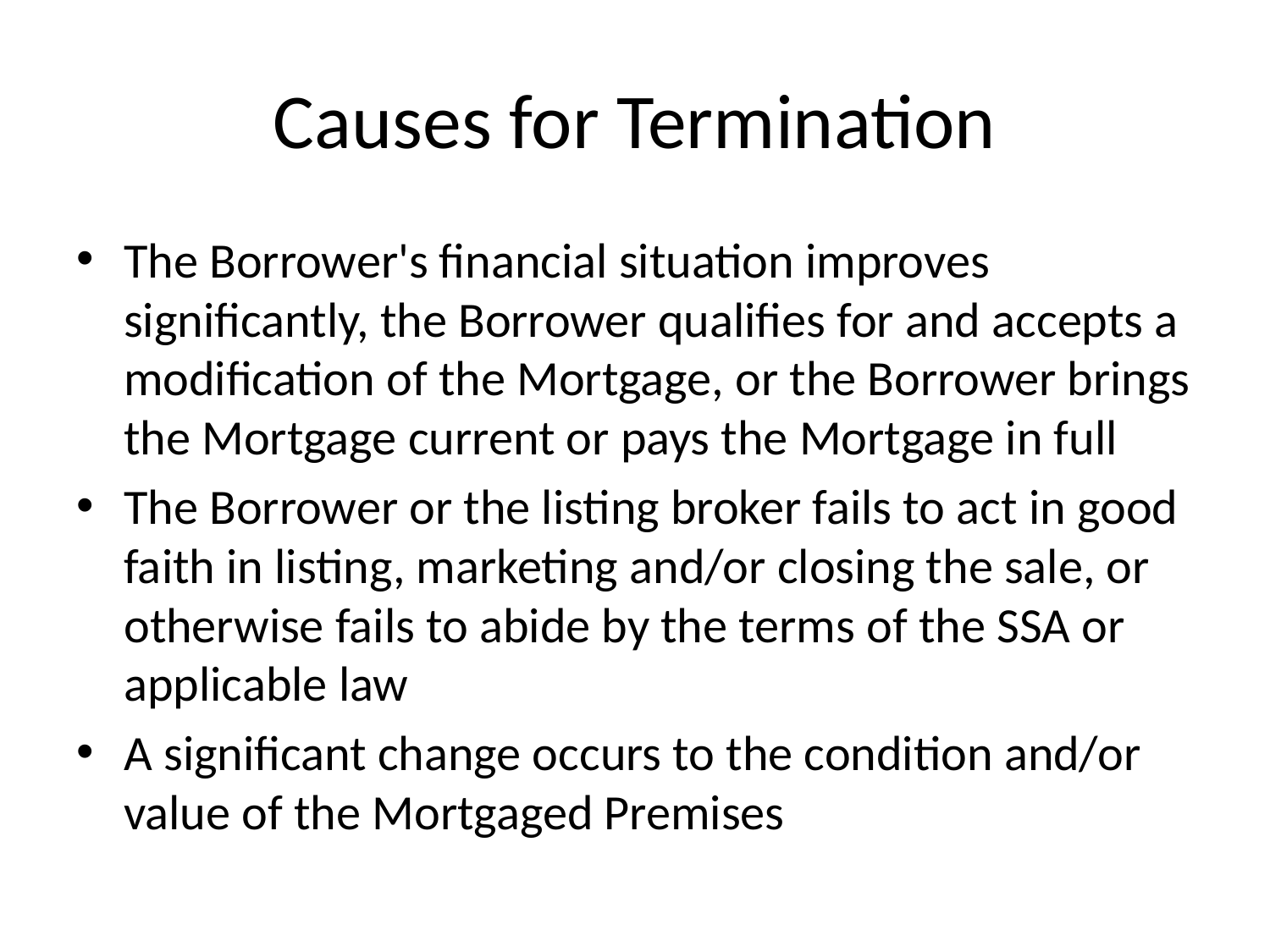

# Causes for Termination
The Borrower's financial situation improves significantly, the Borrower qualifies for and accepts a modification of the Mortgage, or the Borrower brings the Mortgage current or pays the Mortgage in full
The Borrower or the listing broker fails to act in good faith in listing, marketing and/or closing the sale, or otherwise fails to abide by the terms of the SSA or applicable law
A significant change occurs to the condition and/or value of the Mortgaged Premises